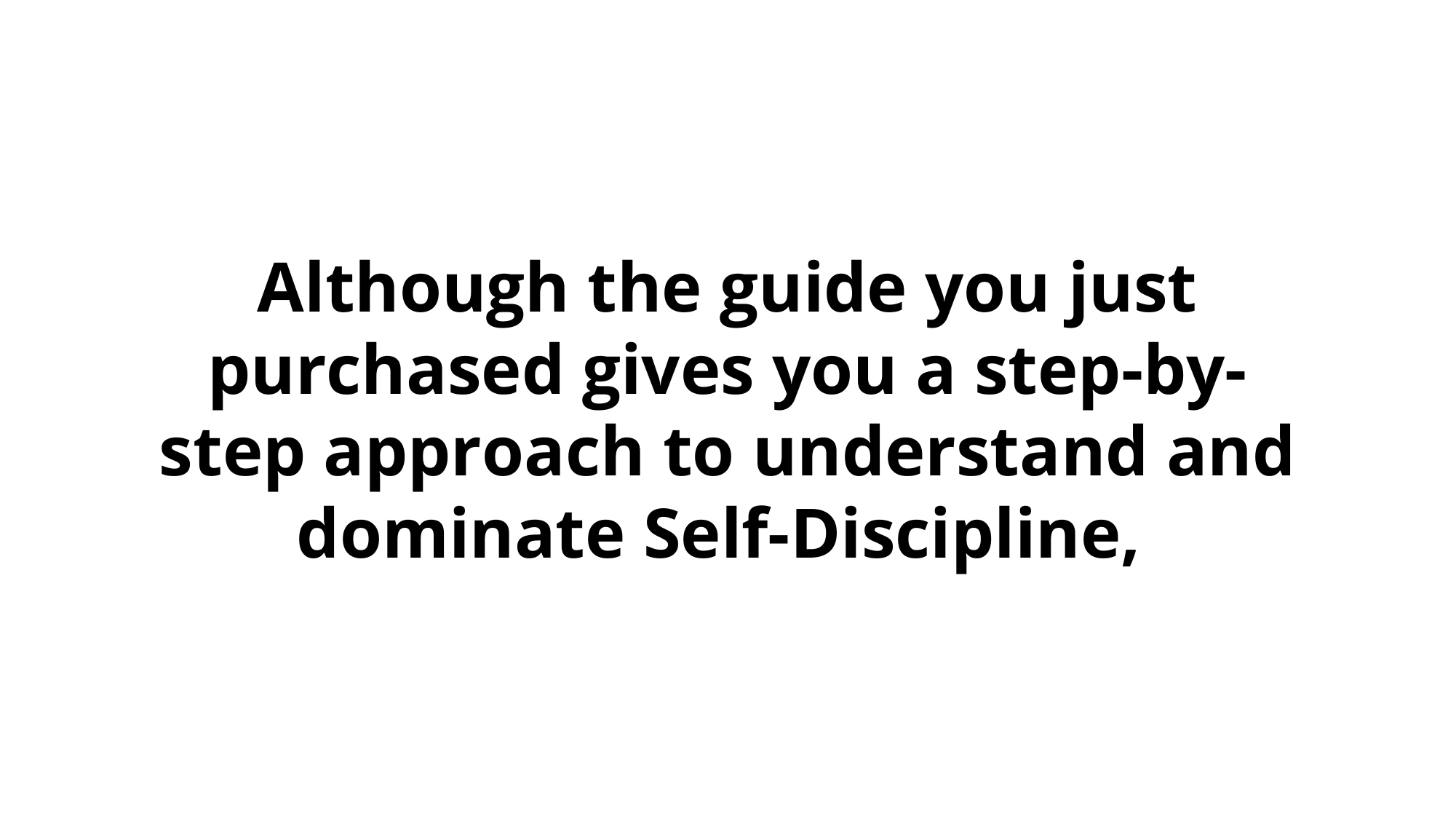

Although the guide you just purchased gives you a step-by-step approach to understand and dominate Self-Discipline,